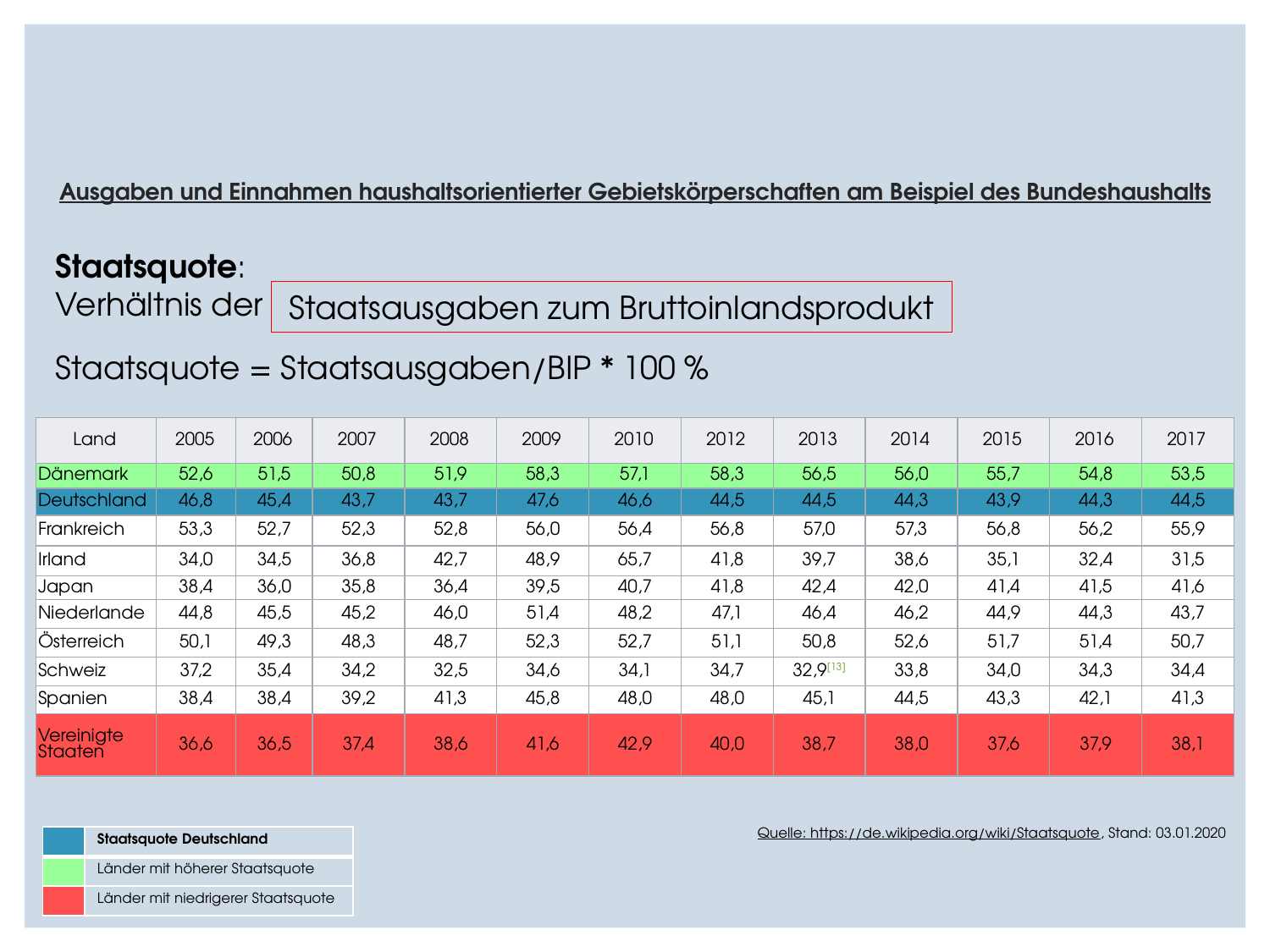

# Ausgaben und Einnahmen haushaltsorientierter Gebietskörperschaften am Beispiel des Bundeshaushalts
Staatsquote:
Verhältnis der

Staatsquote = Staatsausgaben/BIP * 100 %
Staatsausgaben zum Bruttoinlandsprodukt
| Land | 2005 | 2006 | 2007 | 2008 | 2009 | 2010 | 2012 | 2013 | 2014 | 2015 | 2016 | 2017 |
| --- | --- | --- | --- | --- | --- | --- | --- | --- | --- | --- | --- | --- |
| Dänemark | 52,6 | 51,5 | 50,8 | 51,9 | 58,3 | 57,1 | 58,3 | 56,5 | 56,0 | 55,7 | 54,8 | 53,5 |
| Deutschland | 46,8 | 45,4 | 43,7 | 43,7 | 47,6 | 46,6 | 44,5 | 44,5 | 44,3 | 43,9 | 44,3 | 44,5 |
| Frankreich | 53,3 | 52,7 | 52,3 | 52,8 | 56,0 | 56,4 | 56,8 | 57,0 | 57,3 | 56,8 | 56,2 | 55,9 |
| Irland | 34,0 | 34,5 | 36,8 | 42,7 | 48,9 | 65,7 | 41,8 | 39,7 | 38,6 | 35,1 | 32,4 | 31,5 |
| Japan | 38,4 | 36,0 | 35,8 | 36,4 | 39,5 | 40,7 | 41,8 | 42,4 | 42,0 | 41,4 | 41,5 | 41,6 |
| Niederlande | 44,8 | 45,5 | 45,2 | 46,0 | 51,4 | 48,2 | 47,1 | 46,4 | 46,2 | 44,9 | 44,3 | 43,7 |
| Österreich | 50,1 | 49,3 | 48,3 | 48,7 | 52,3 | 52,7 | 51,1 | 50,8 | 52,6 | 51,7 | 51,4 | 50,7 |
| Schweiz | 37,2 | 35,4 | 34,2 | 32,5 | 34,6 | 34,1 | 34,7 | 32,9[13] | 33,8 | 34,0 | 34,3 | 34,4 |
| Spanien | 38,4 | 38,4 | 39,2 | 41,3 | 45,8 | 48,0 | 48,0 | 45,1 | 44,5 | 43,3 | 42,1 | 41,3 |
| Vereinigte Staaten | 36,6 | 36,5 | 37,4 | 38,6 | 41,6 | 42,9 | 40,0 | 38,7 | 38,0 | 37,6 | 37,9 | 38,1 |
Quelle: https://de.wikipedia.org/wiki/Staatsquote, Stand: 03.01.2020
|  | Staatsquote Deutschland |
| --- | --- |
|  | Länder mit höherer Staatsquote |
|  | Länder mit niedrigerer Staatsquote |